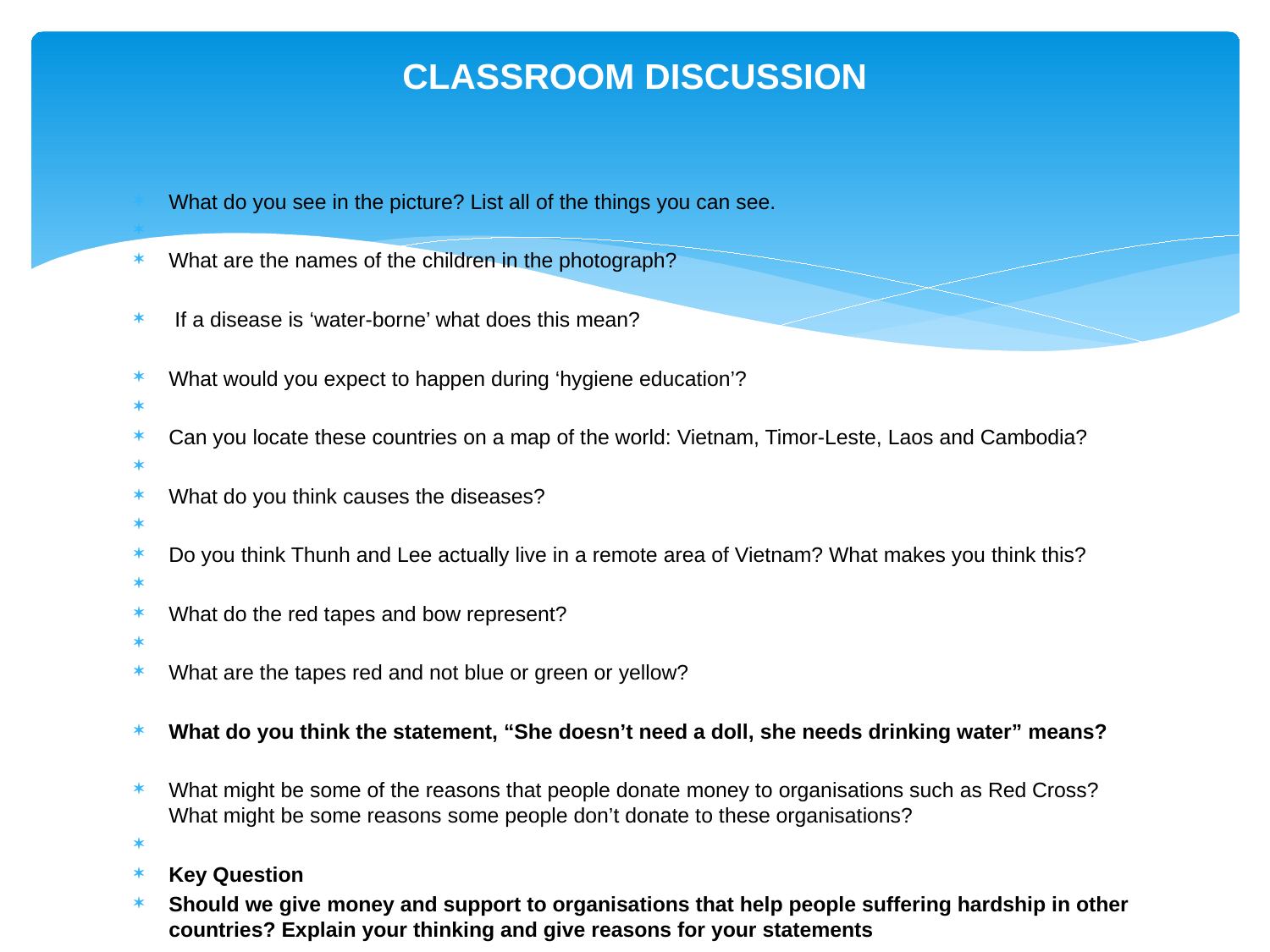

# CLASSROOM DISCUSSION

What do you see in the picture? List all of the things you can see.

What are the names of the children in the photograph?

 If a disease is ‘water-borne’ what does this mean?

What would you expect to happen during ‘hygiene education’?

Can you locate these countries on a map of the world: Vietnam, Timor-Leste, Laos and Cambodia?

What do you think causes the diseases?

Do you think Thunh and Lee actually live in a remote area of Vietnam? What makes you think this?

What do the red tapes and bow represent?

What are the tapes red and not blue or green or yellow?

What do you think the statement, “She doesn’t need a doll, she needs drinking water” means?

What might be some of the reasons that people donate money to organisations such as Red Cross? What might be some reasons some people don’t donate to these organisations?

Key Question
Should we give money and support to organisations that help people suffering hardship in other countries? Explain your thinking and give reasons for your statements